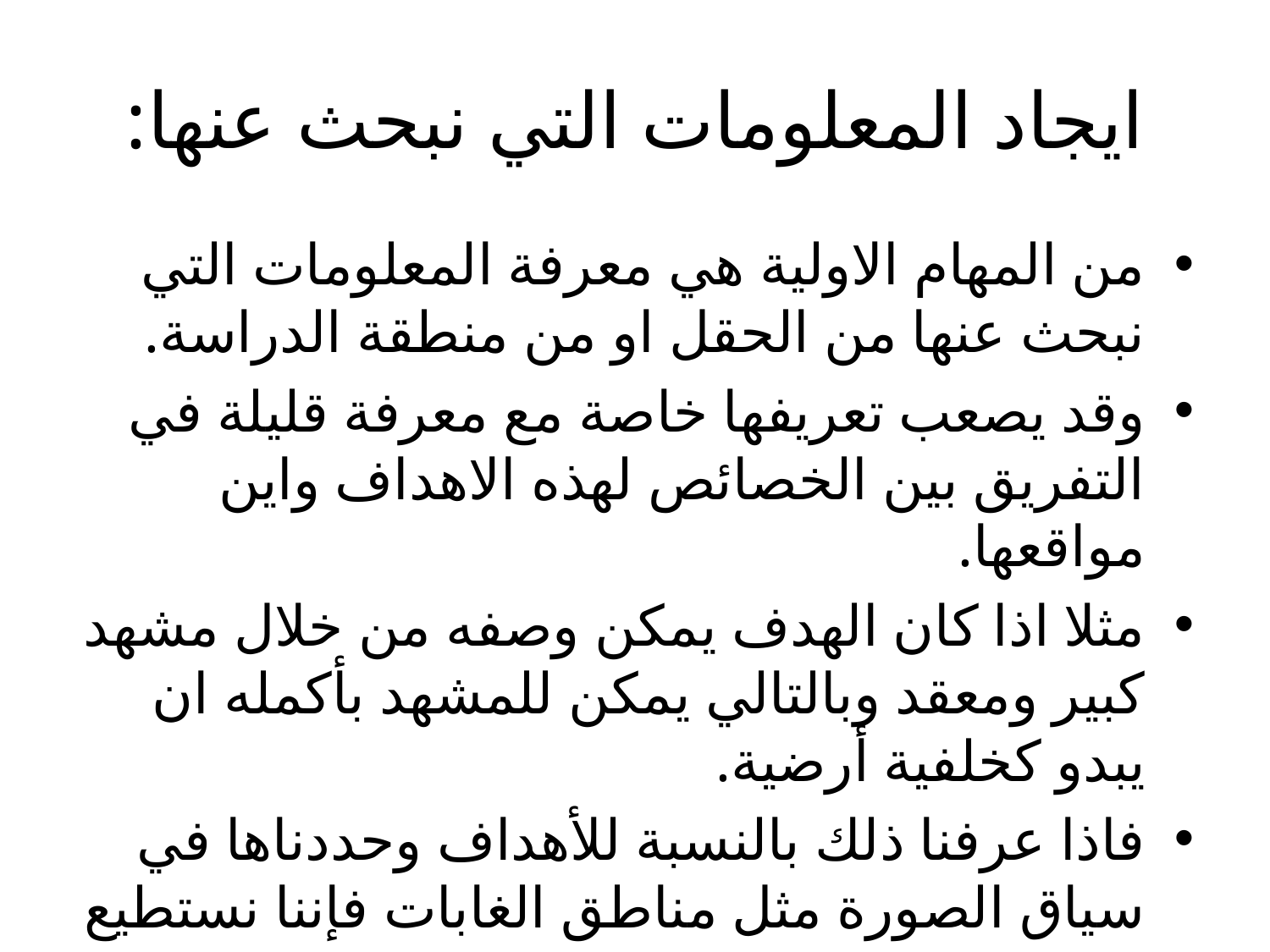

# ايجاد المعلومات التي نبحث عنها:
من المهام الاولية هي معرفة المعلومات التي نبحث عنها من الحقل او من منطقة الدراسة.
وقد يصعب تعريفها خاصة مع معرفة قليلة في التفريق بين الخصائص لهذه الاهداف واين مواقعها.
مثلا اذا كان الهدف يمكن وصفه من خلال مشهد كبير ومعقد وبالتالي يمكن للمشهد بأكمله ان يبدو كخلفية أرضية.
فاذا عرفنا ذلك بالنسبة للأهداف وحددناها في سياق الصورة مثل مناطق الغابات فإننا نستطيع ان نقيد ونحدد نوع الخلايا